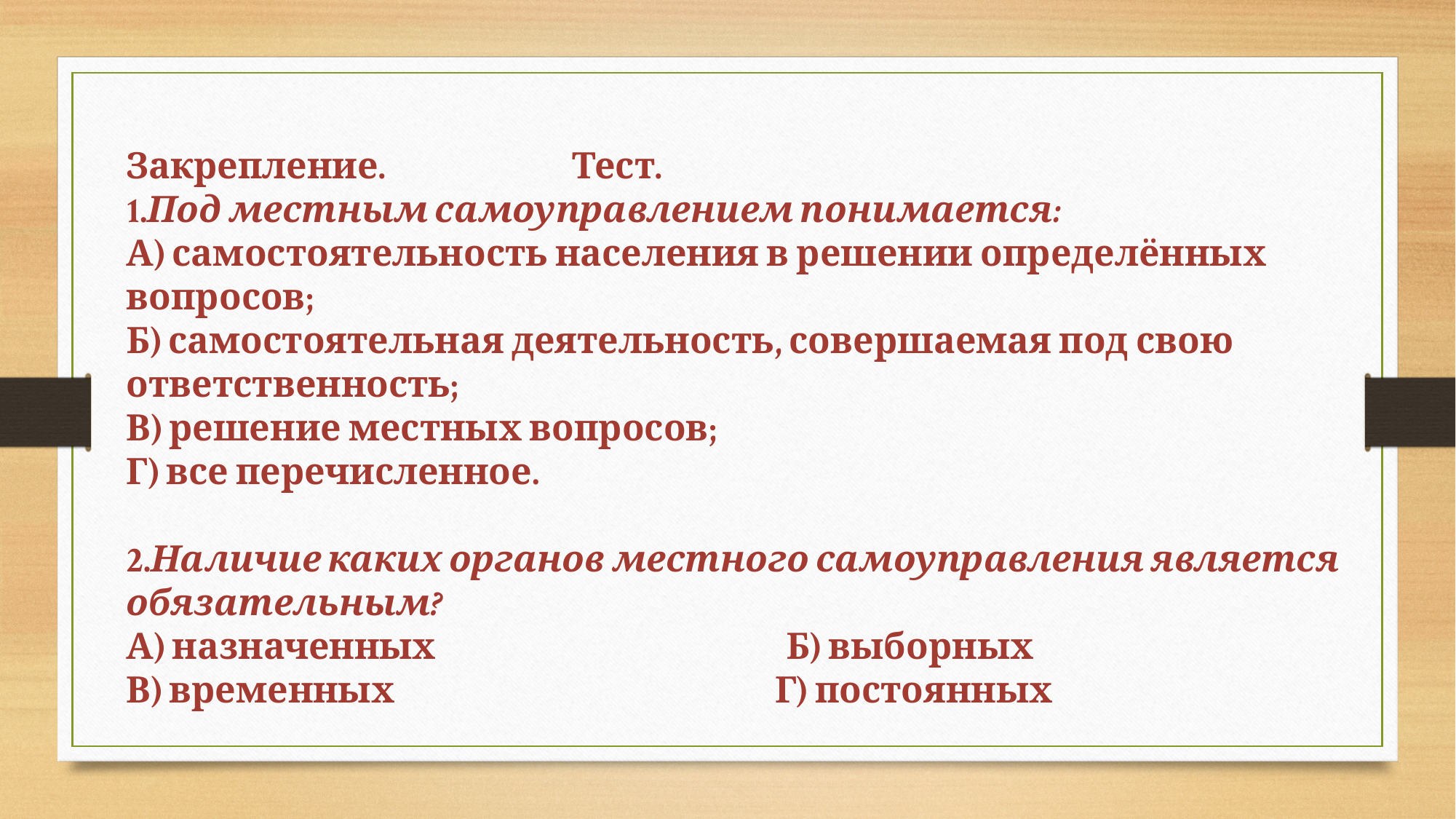

Закрепление.                         Тест.
1.Под местным самоуправлением понимается:
А) самостоятельность населения в решении определённых вопросов;
Б) самостоятельная деятельность, совершаемая под свою ответственность;
В) решение местных вопросов;
Г) все перечисленное.

2.Наличие каких органов местного самоуправления является обязательным?
А) назначенных                                               Б) выборных
В) временных                                                   Г) постоянных